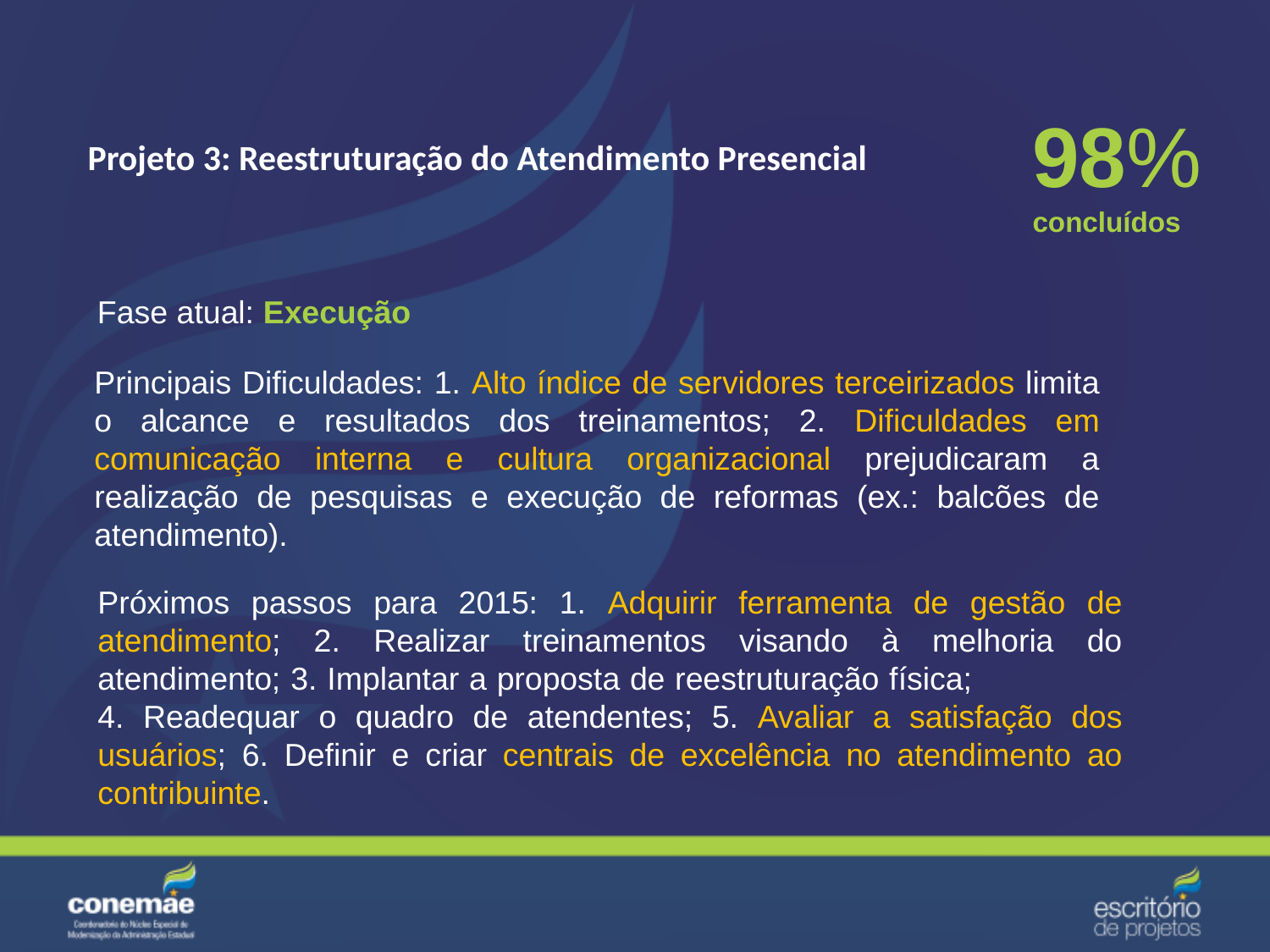

# Projeto 3: Reestruturação do Atendimento Presencial
98%
concluídos
Fase atual: Execução
Principais Dificuldades: 1. Alto índice de servidores terceirizados limita o alcance e resultados dos treinamentos; 2. Dificuldades em comunicação interna e cultura organizacional prejudicaram a realização de pesquisas e execução de reformas (ex.: balcões de atendimento).
Próximos passos para 2015: 1. Adquirir ferramenta de gestão de atendimento; 2. Realizar treinamentos visando à melhoria do atendimento; 3. Implantar a proposta de reestruturação física;                4. Readequar o quadro de atendentes; 5. Avaliar a satisfação dos usuários; 6. Definir e criar centrais de excelência no atendimento ao contribuinte.